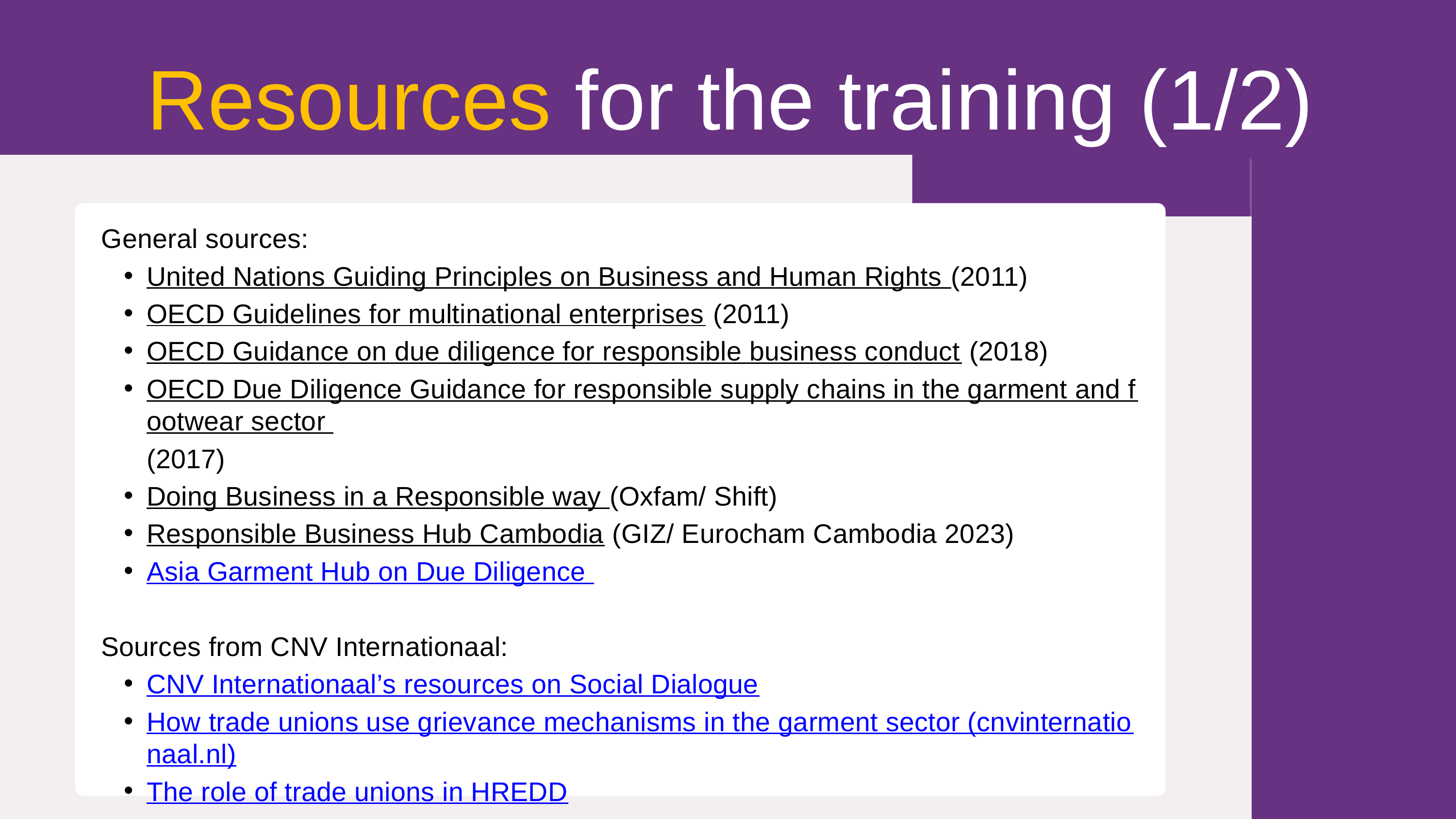

Resources for the training (1/2)

General sources:
United Nations Guiding Principles on Business and Human Rights (2011)
OECD Guidelines for multinational enterprises (2011)
OECD Guidance on due diligence for responsible business conduct (2018)
OECD Due Diligence Guidance for responsible supply chains in the garment and footwear sector (2017)
Doing Business in a Responsible way (Oxfam/ Shift)
Responsible Business Hub Cambodia (GIZ/ Eurocham Cambodia 2023)
Asia Garment Hub on Due Diligence

Sources from CNV Internationaal:
CNV Internationaal’s resources on Social Dialogue
How trade unions use grievance mechanisms in the garment sector (cnvinternationaal.nl)
The role of trade unions in HREDD